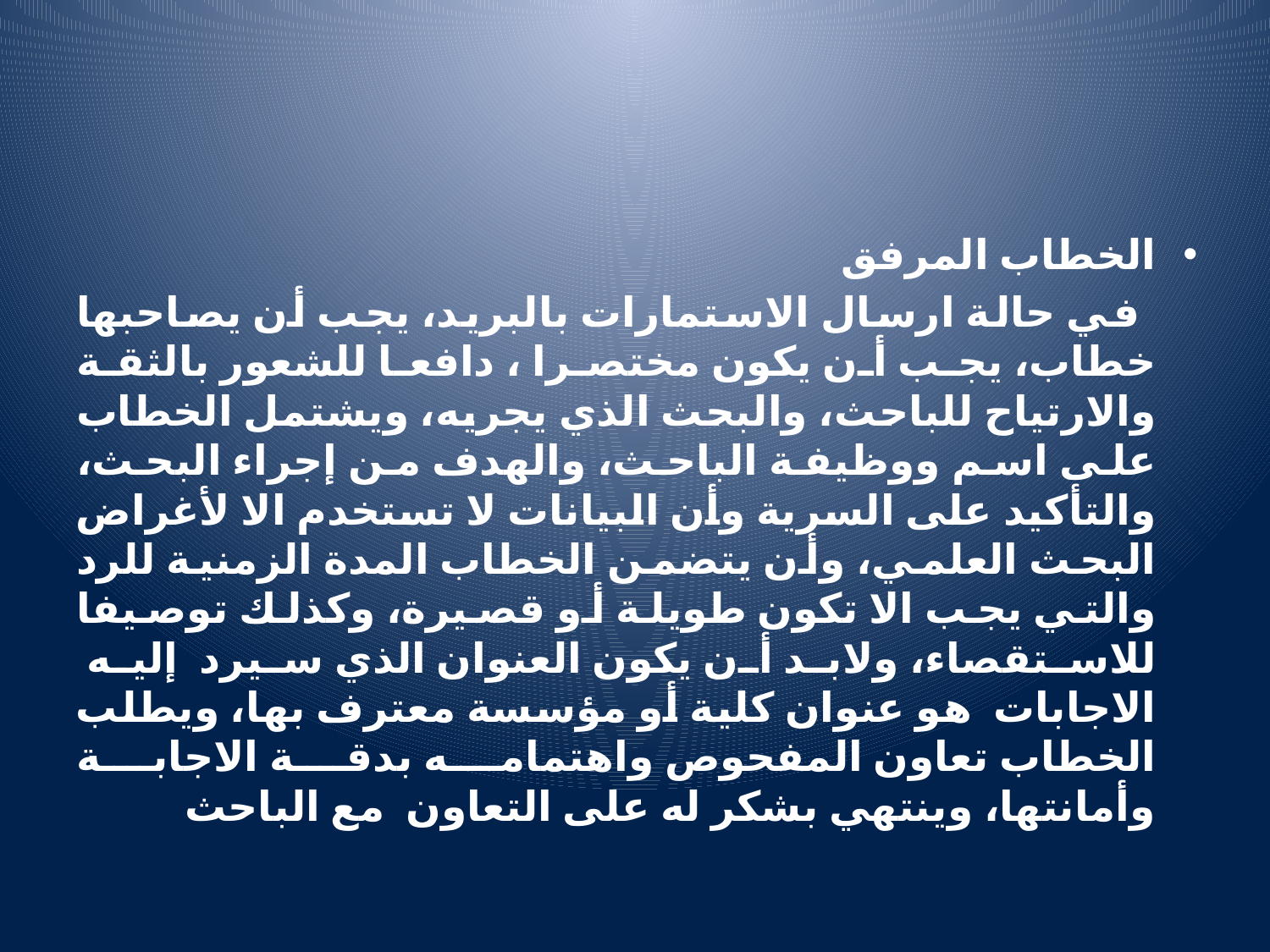

#
الخطاب المرفق
     في حالة ارسال الاستمارات بالبريد، يجب أن يصاحبها خطاب، يجب أن يكون مختصرا ، دافعا للشعور بالثقة والارتياح للباحث، والبحث الذي يجريه، ويشتمل الخطاب على اسم ووظيفة الباحث، والهدف من إجراء البحث، والتأكيد على السرية وأن البيانات لا تستخدم الا لأغراض البحث العلمي، وأن يتضمن الخطاب المدة الزمنية للرد والتي يجب الا تكون طويلة أو قصيرة، وكذلك توصيفا للاستقصاء، ولابد أن يكون العنوان الذي سيرد  إليه  الاجابات  هو عنوان كلية أو مؤسسة معترف بها، ويطلب الخطاب تعاون المفحوص واهتمامه بدقة الاجابة وأمانتها، وينتهي بشكر له على التعاون  مع الباحث